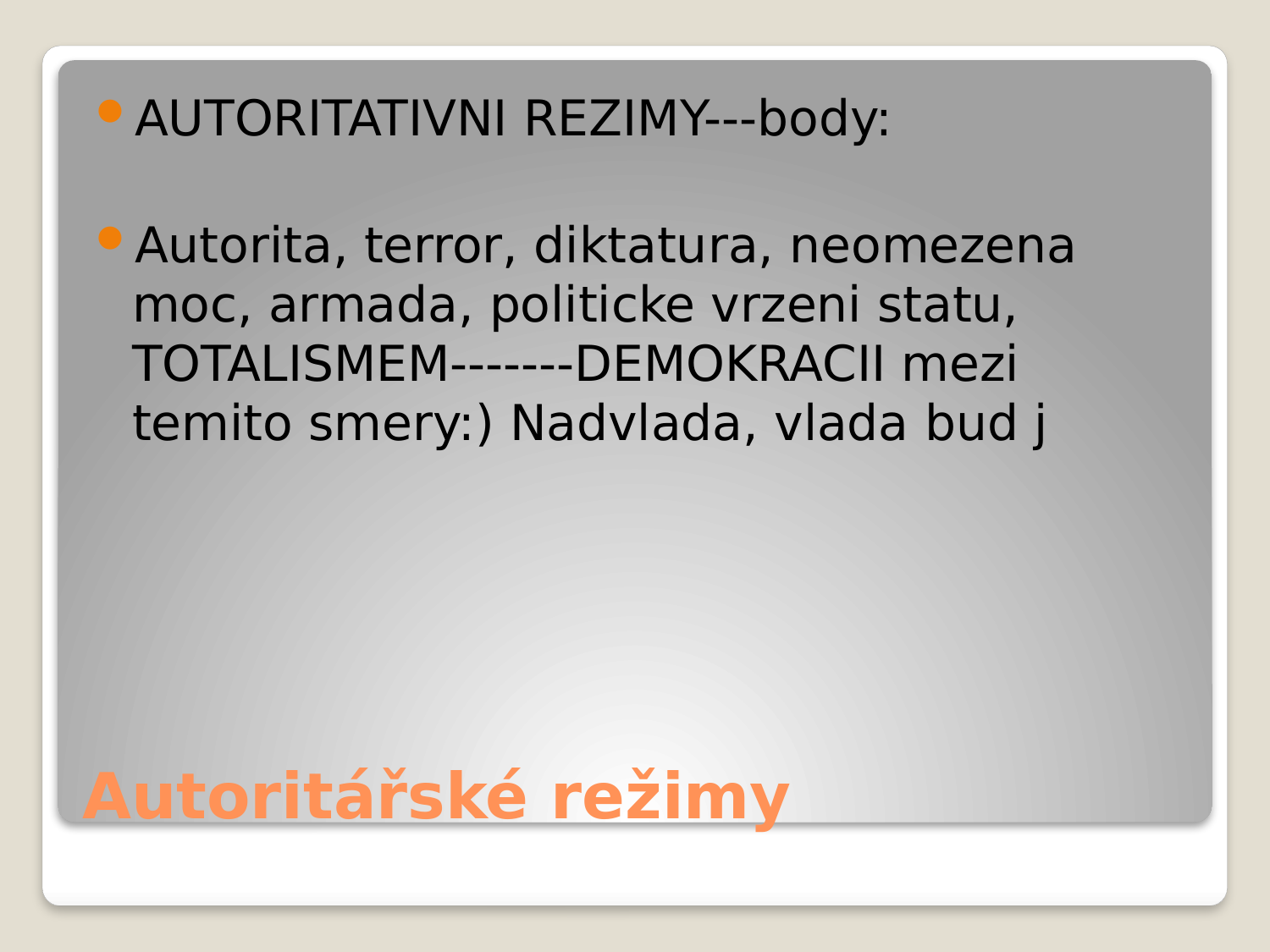

AUTORITATIVNI REZIMY---body:

Autorita, terror, diktatura, neomezena moc, armada, politicke vrzeni statu, TOTALISMEM-------DEMOKRACII mezi temito smery:) Nadvlada, vlada bud j

# Autoritářské režimy